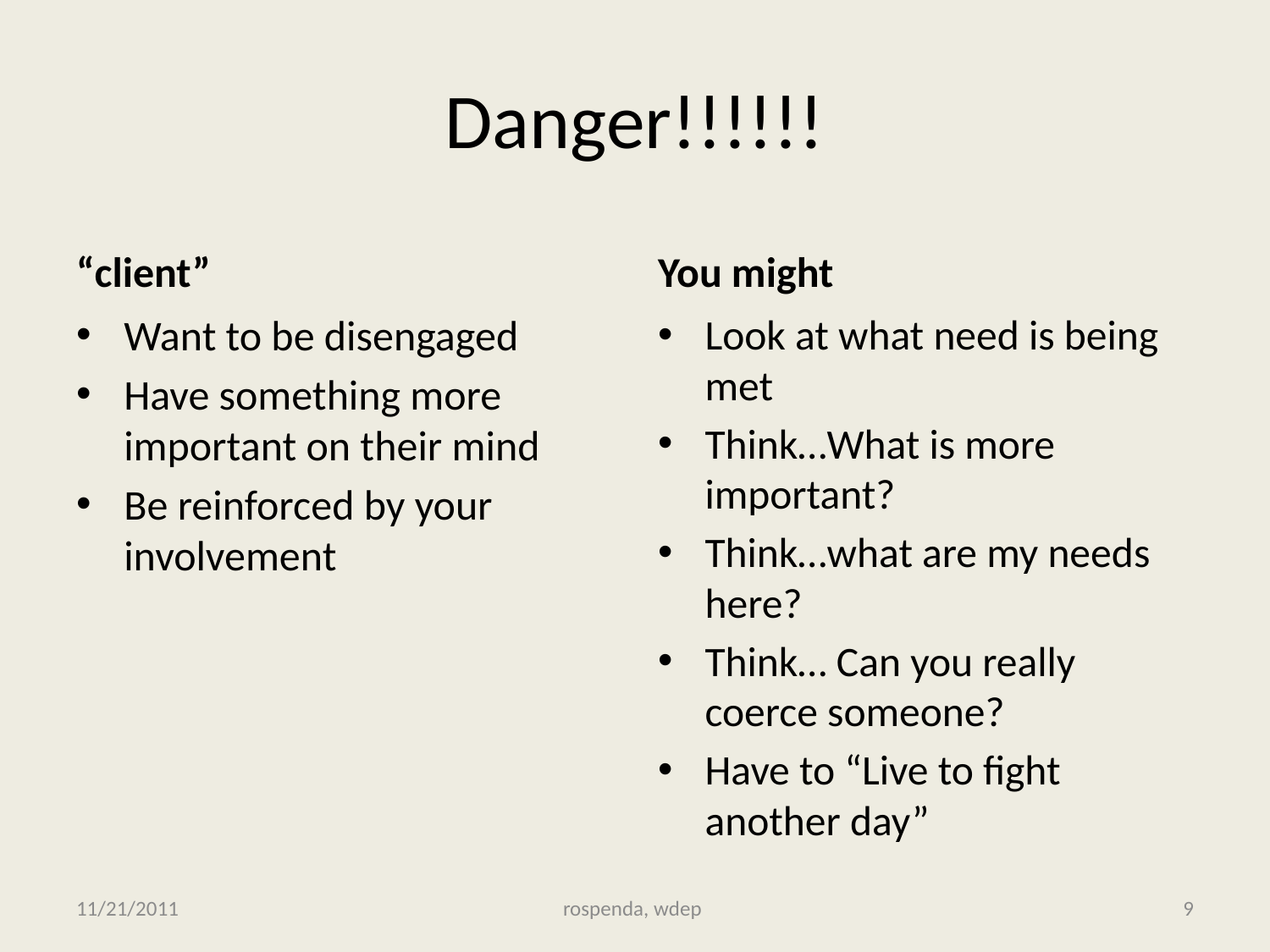

# Danger!!!!!!
“client”
You might
Want to be disengaged
Have something more important on their mind
Be reinforced by your involvement

Look at what need is being met
Think…What is more important?
Think…what are my needs here?
Think… Can you really coerce someone?
Have to “Live to fight another day”

11/21/2011
rospenda, wdep
9